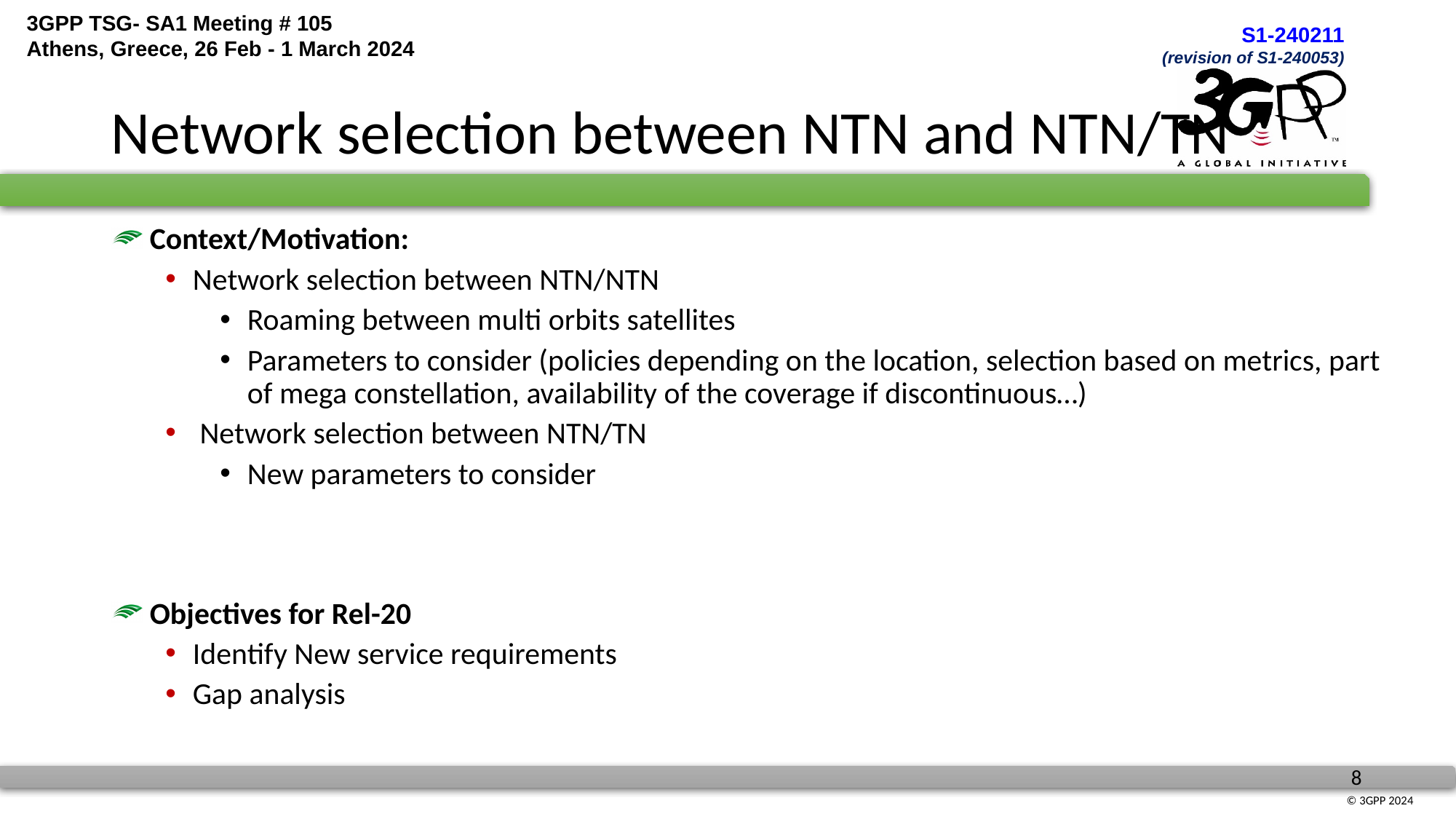

# Network selection between NTN and NTN/TN
 Context/Motivation:
Network selection between NTN/NTN
Roaming between multi orbits satellites
Parameters to consider (policies depending on the location, selection based on metrics, part of mega constellation, availability of the coverage if discontinuous…)
 Network selection between NTN/TN
New parameters to consider

 Objectives for Rel-20
Identify New service requirements
Gap analysis